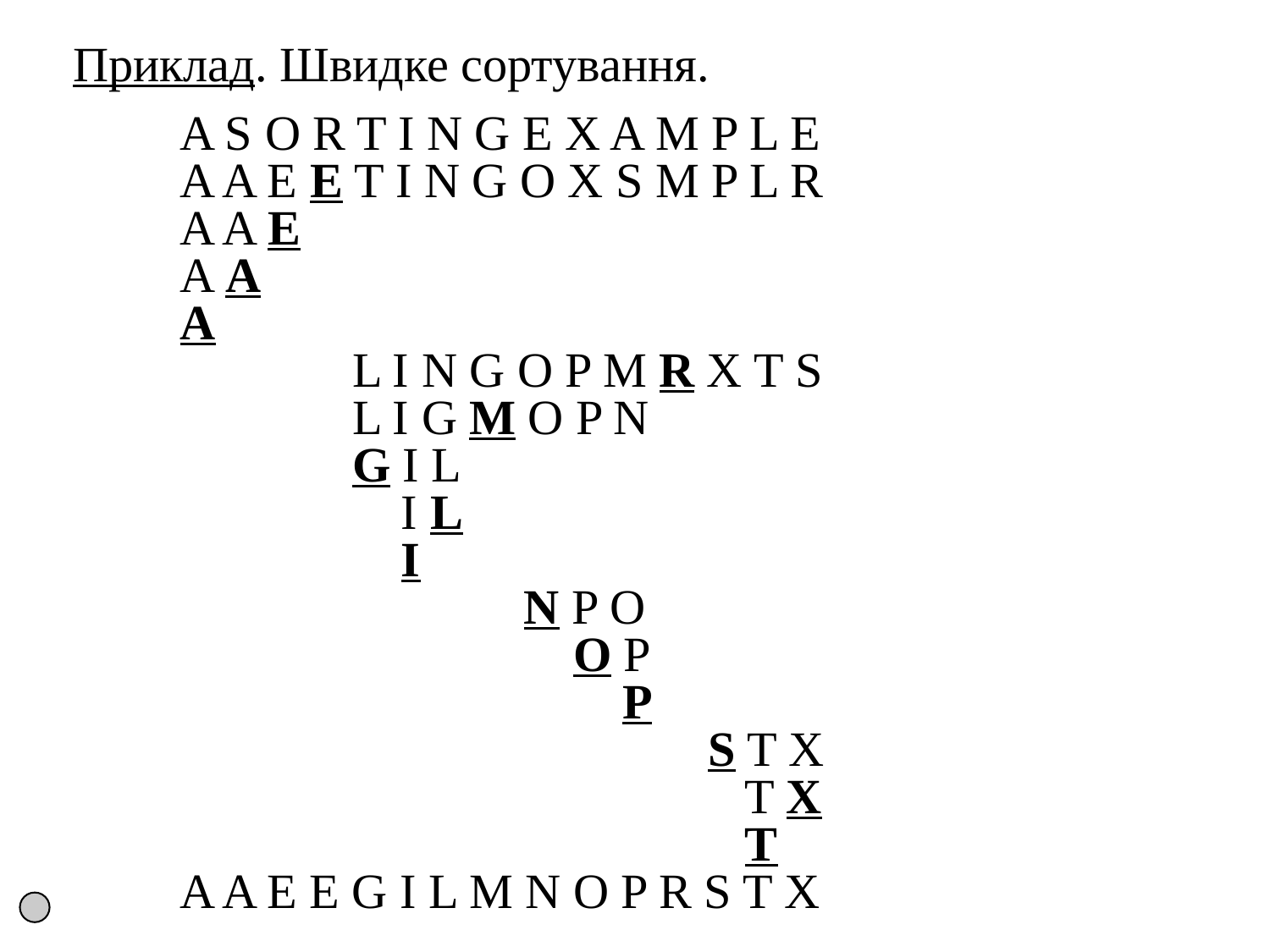

Приклад. Швидке сортування.

A S O R T I N G E X A M P L E
A A E E T I N G O X S M P L R
A A E
A A
A
              L I N G O P M R X T S
              L I G M O P N
              G I L
                  I L
                  I
                            N P O
                                O P
                                    P
                                           S T X
                                              T X
                                              T
A A E E G I L M N O P R S T X